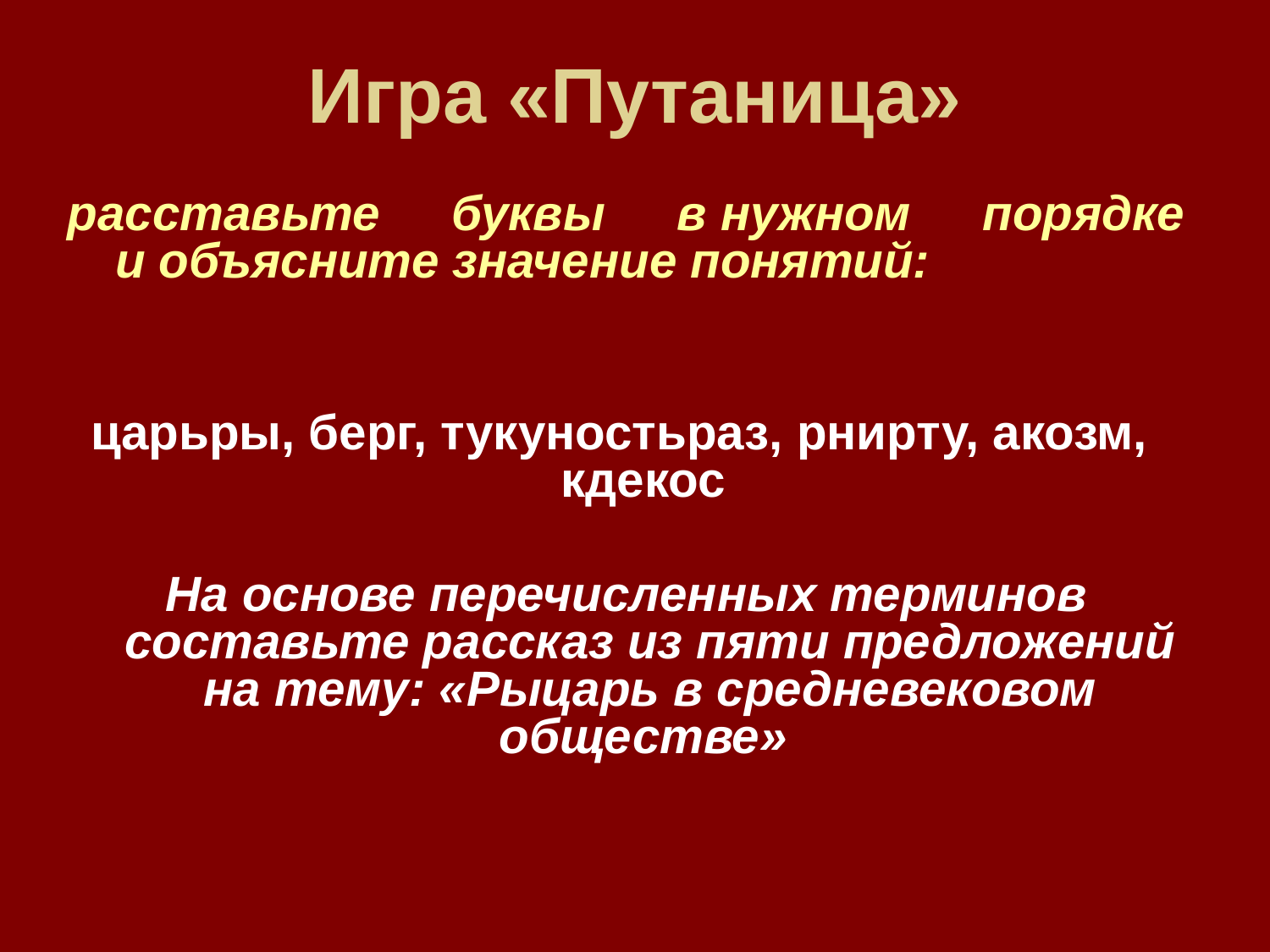

# Игра «Путаница»
расставьте буквы в нужном порядке и объясните значение понятий:

царьры, берг, тукуностьраз, рнирту, акозм,  кдекос

На основе перечисленных терминов составьте рассказ из пяти предложений на тему: «Рыцарь в средневековом обществе»